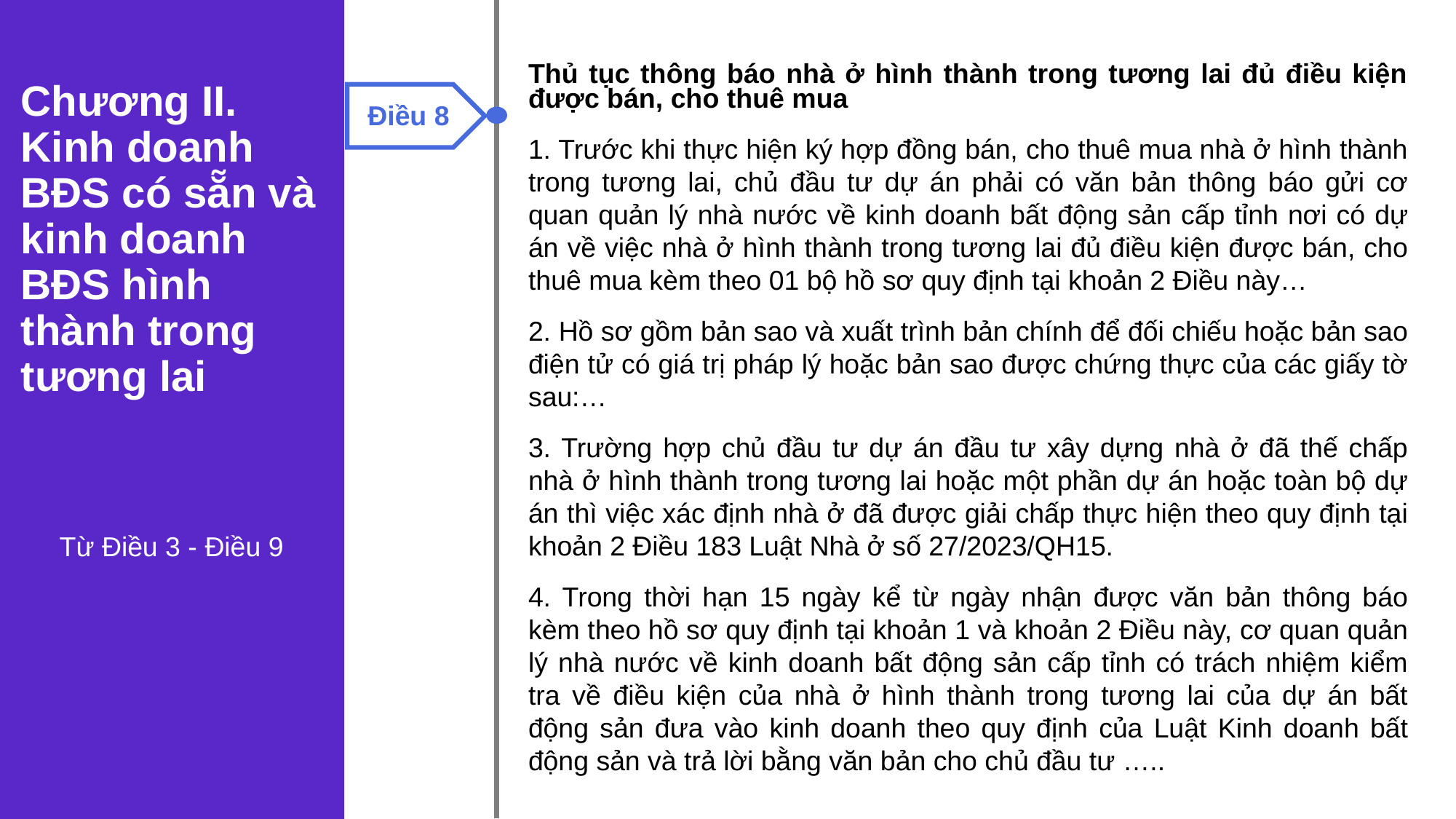

Thủ tục thông báo nhà ở hình thành trong tương lai đủ điều kiện được bán, cho thuê mua
1. Trước khi thực hiện ký hợp đồng bán, cho thuê mua nhà ở hình thành trong tương lai, chủ đầu tư dự án phải có văn bản thông báo gửi cơ quan quản lý nhà nước về kinh doanh bất động sản cấp tỉnh nơi có dự án về việc nhà ở hình thành trong tương lai đủ điều kiện được bán, cho thuê mua kèm theo 01 bộ hồ sơ quy định tại khoản 2 Điều này…
2. Hồ sơ gồm bản sao và xuất trình bản chính để đối chiếu hoặc bản sao điện tử có giá trị pháp lý hoặc bản sao được chứng thực của các giấy tờ sau:…
3. Trường hợp chủ đầu tư dự án đầu tư xây dựng nhà ở đã thế chấp nhà ở hình thành trong tương lai hoặc một phần dự án hoặc toàn bộ dự án thì việc xác định nhà ở đã được giải chấp thực hiện theo quy định tại khoản 2 Điều 183 Luật Nhà ở số 27/2023/QH15.
4. Trong thời hạn 15 ngày kể từ ngày nhận được văn bản thông báo kèm theo hồ sơ quy định tại khoản 1 và khoản 2 Điều này, cơ quan quản lý nhà nước về kinh doanh bất động sản cấp tỉnh có trách nhiệm kiểm tra về điều kiện của nhà ở hình thành trong tương lai của dự án bất động sản đưa vào kinh doanh theo quy định của Luật Kinh doanh bất động sản và trả lời bằng văn bản cho chủ đầu tư …..

Điều 8

Chương II. Kinh doanh BĐS có sẵn và kinh doanh BĐS hình thành trong tương lai
Từ Điều 3 - Điều 9